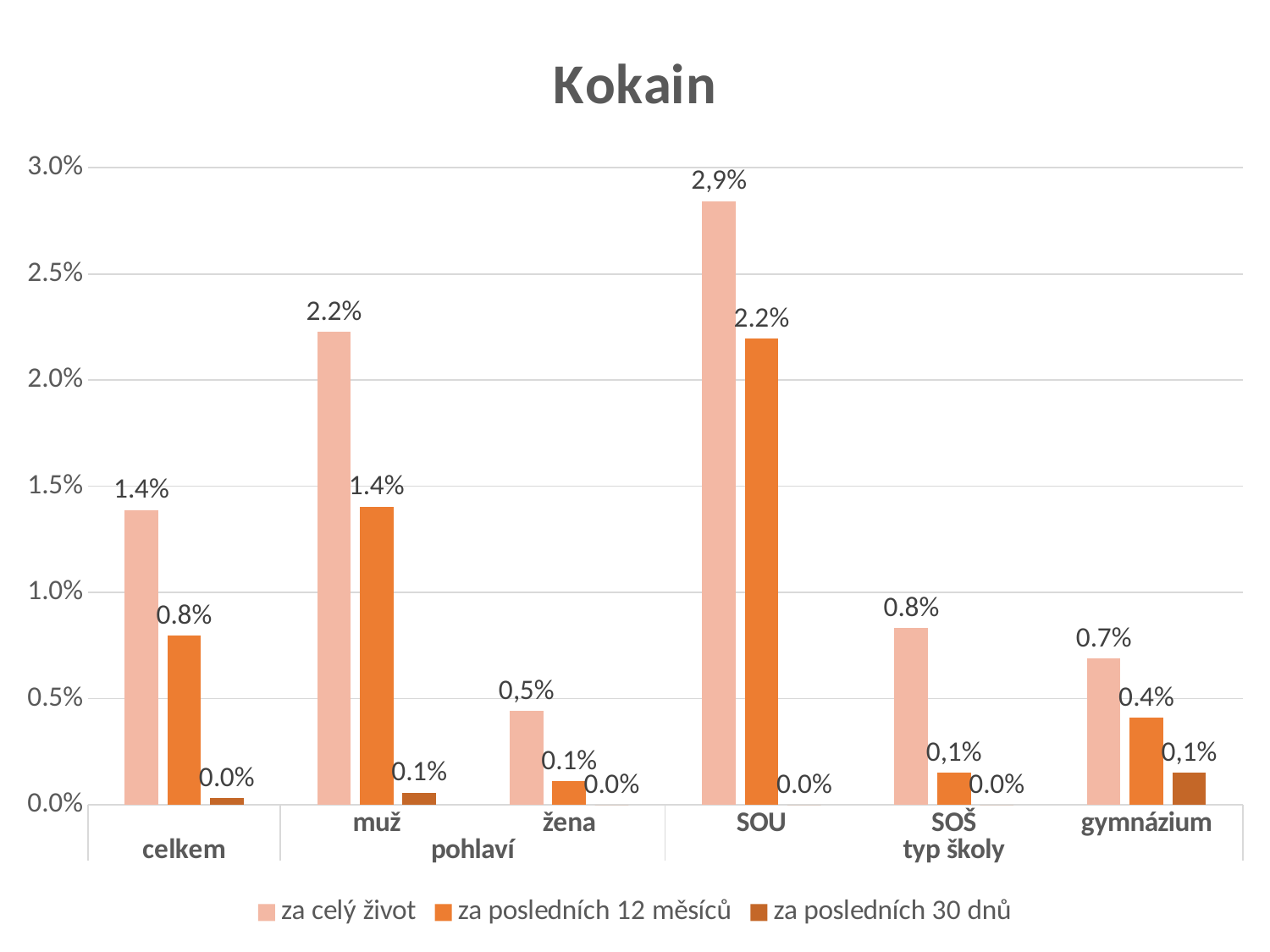

### Chart: Kokain

| Category | za celý život | za posledních 12 měsíců | za posledních 30 dnů |
|---|---|---|---|
|  | 0.013886627831131837 | 0.007979931381704584 | 0.0003060504388057566 |
| muž | 0.022275951389103748 | 0.014046129799808937 | 0.0005771276231038553 |
| žena | 0.004414948527508551 | 0.0011310971924649654 | 0.0 |
| SOU | 0.02843404928553363 | 0.02194361137225491 | 0.0 |
| SOŠ | 0.008328219933261001 | 0.0015013633137942154 | 0.0 |
| gymnázium | 0.0068826679616018046 | 0.004114712981061182 | 0.001503963239828744 |